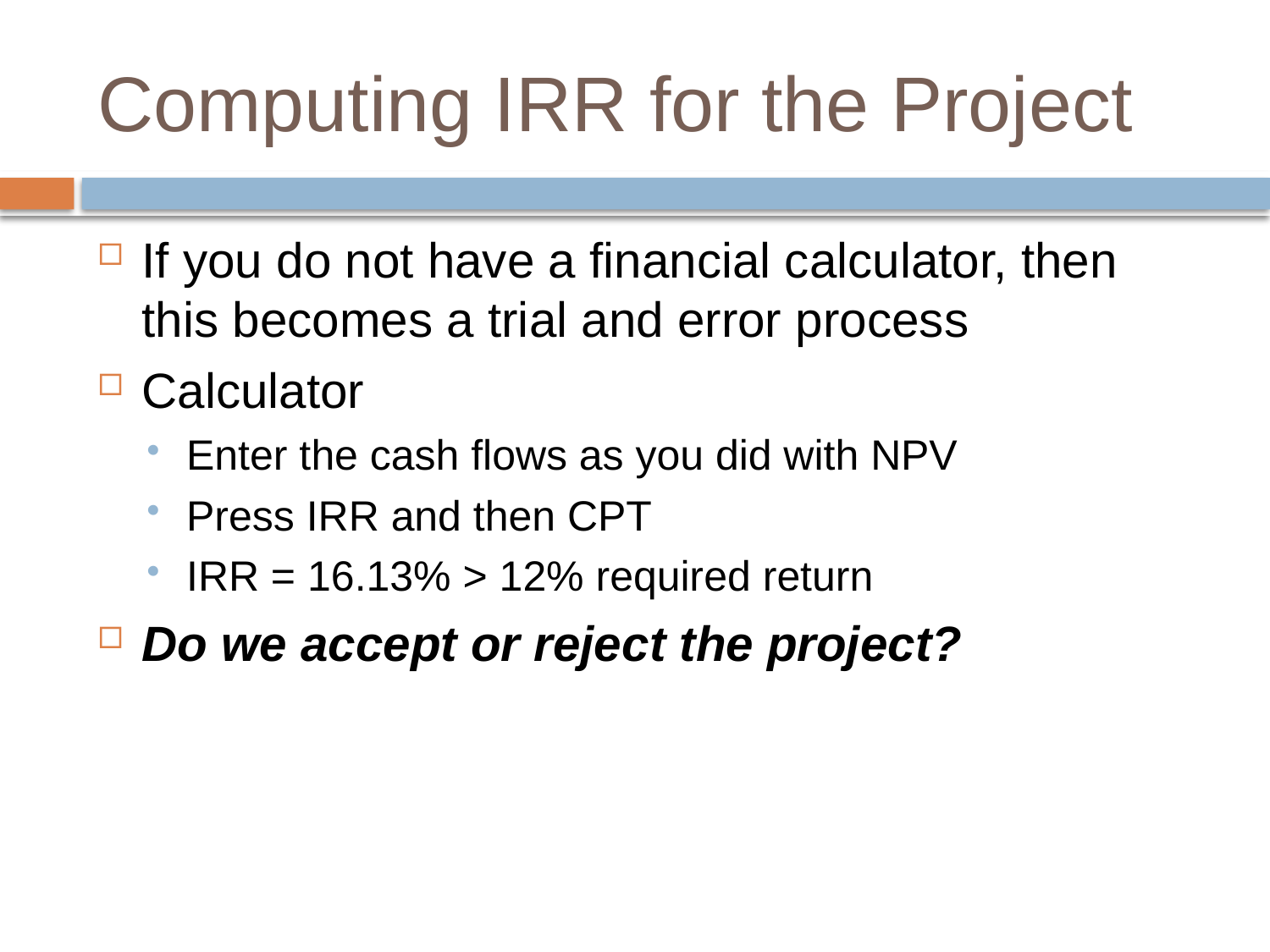

# Computing IRR for the Project
If you do not have a financial calculator, then this becomes a trial and error process
Calculator
Enter the cash flows as you did with NPV
Press IRR and then CPT
IRR = 16.13% > 12% required return
Do we accept or reject the project?